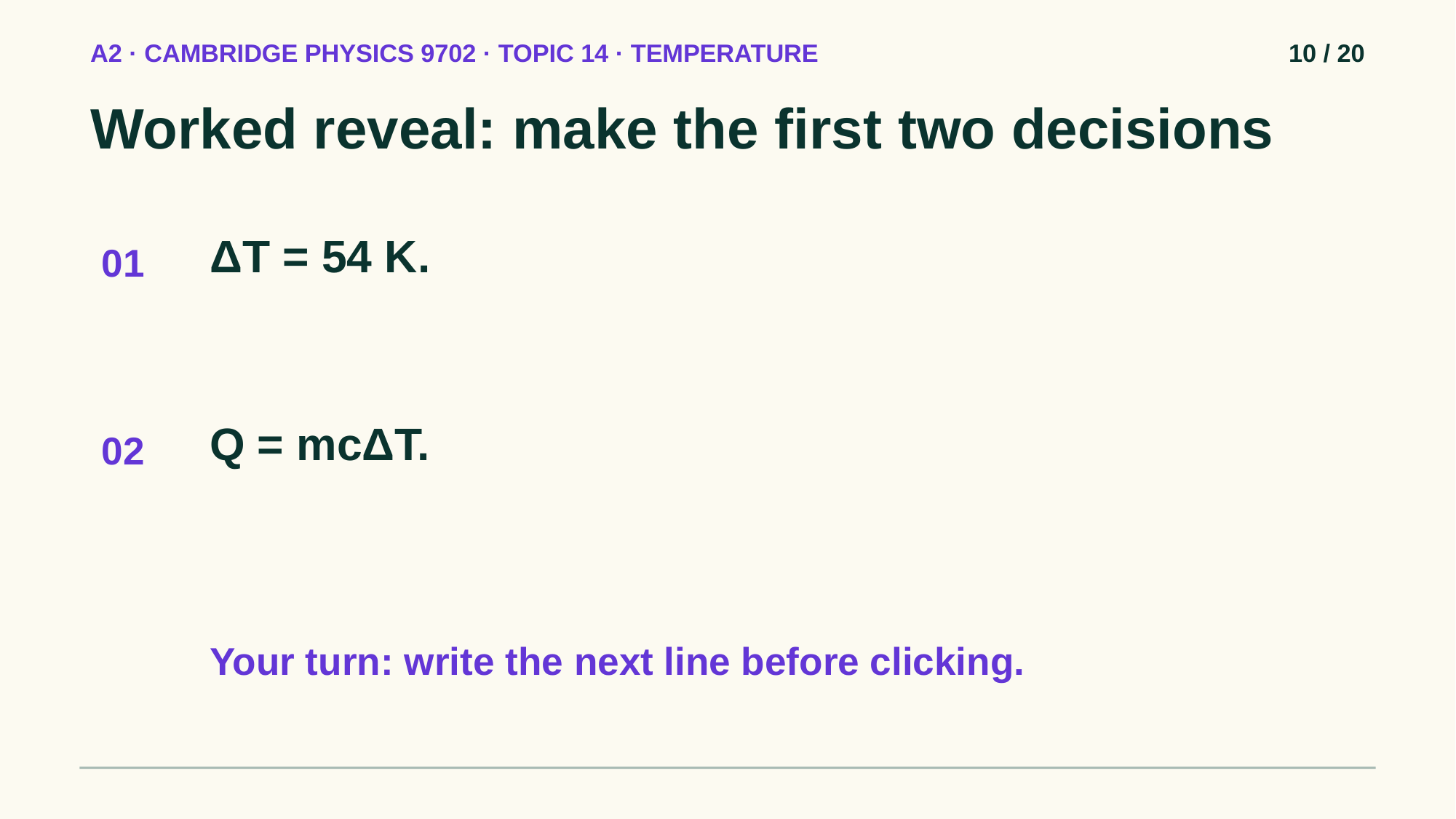

A2 · CAMBRIDGE PHYSICS 9702 · TOPIC 14 · TEMPERATURE
10 / 20
Worked reveal: make the first two decisions
ΔT = 54 K.
01
Q = mcΔT.
02
Your turn: write the next line before clicking.